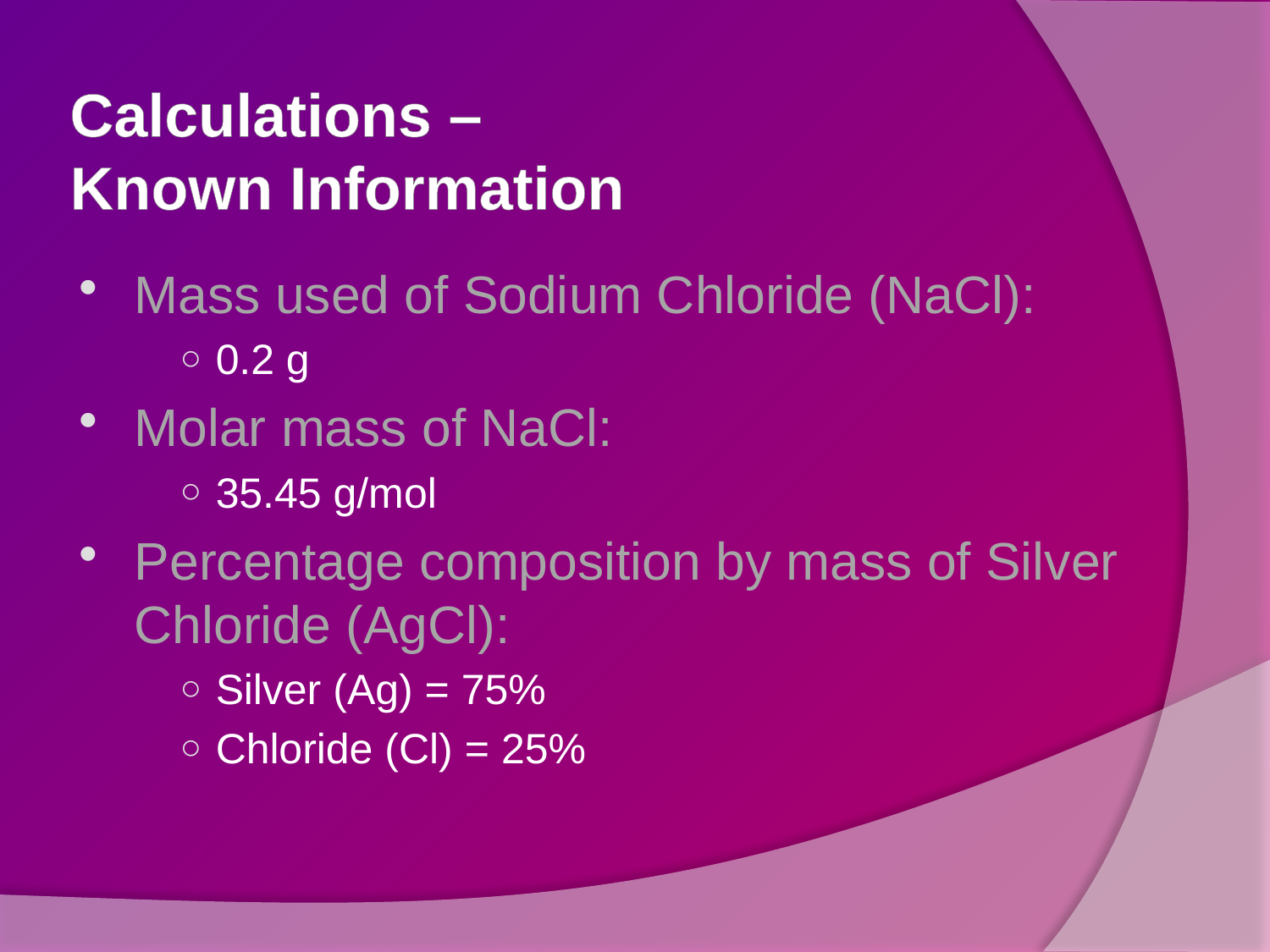

# Calculations – Known Information
Mass used of Sodium Chloride (NaCl):
0.2 g
Molar mass of NaCl:
35.45 g/mol
Percentage composition by mass of Silver Chloride (AgCl):
Silver (Ag) = 75%
Chloride (Cl) = 25%